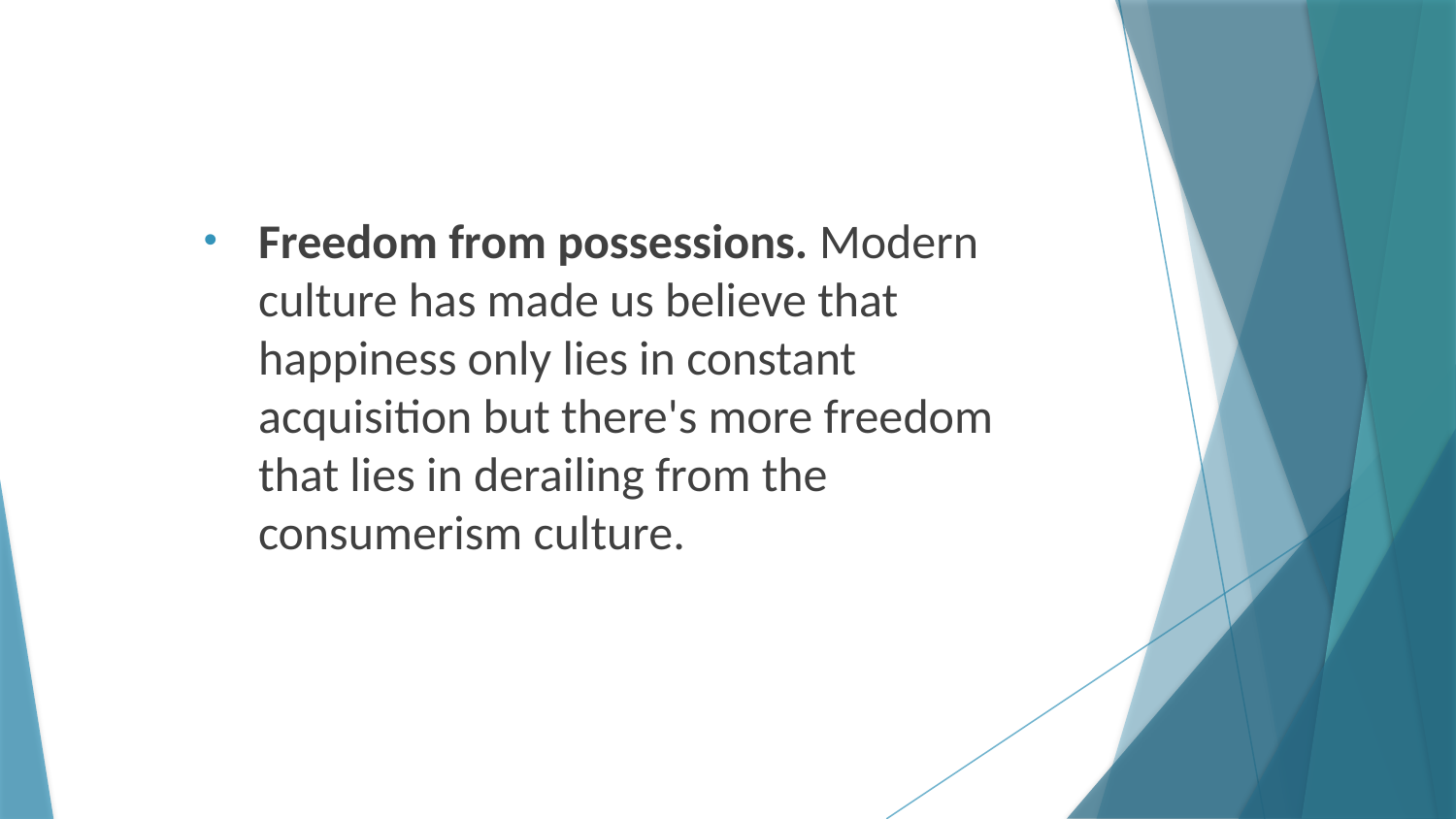

Freedom from possessions. Modern culture has made us believe that happiness only lies in constant acquisition but there's more freedom that lies in derailing from the consumerism culture.